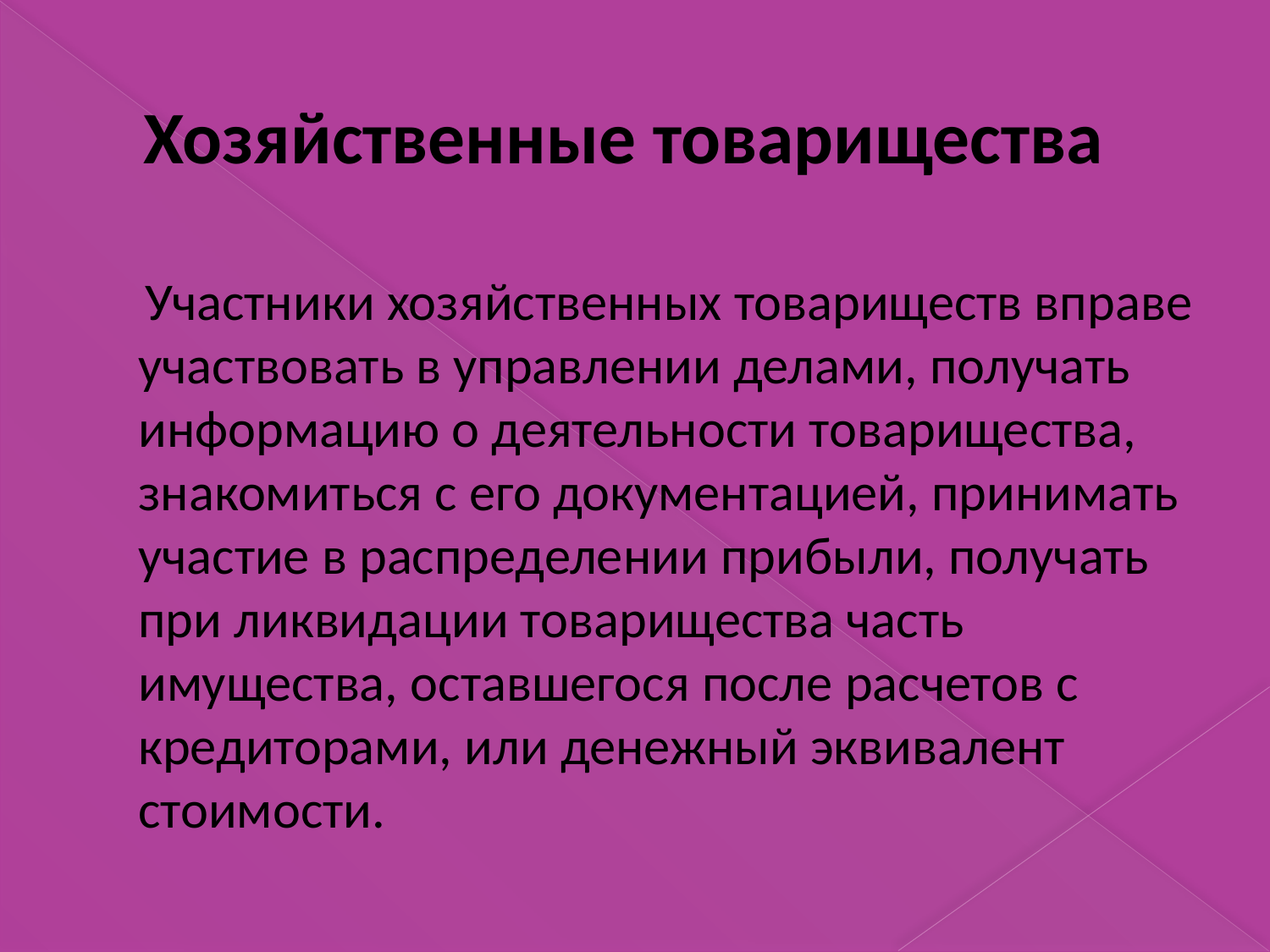

# Хозяйственные товарищества
     Участники хозяйственных товариществ вправе участвовать в управлении делами, получать информацию о деятельности товарищества, знакомиться с его документацией, принимать участие в распределении прибыли, получать при ликвидации товарищества часть имущества, оставшегося после расчетов с кредиторами, или денежный эквивалент стоимости.